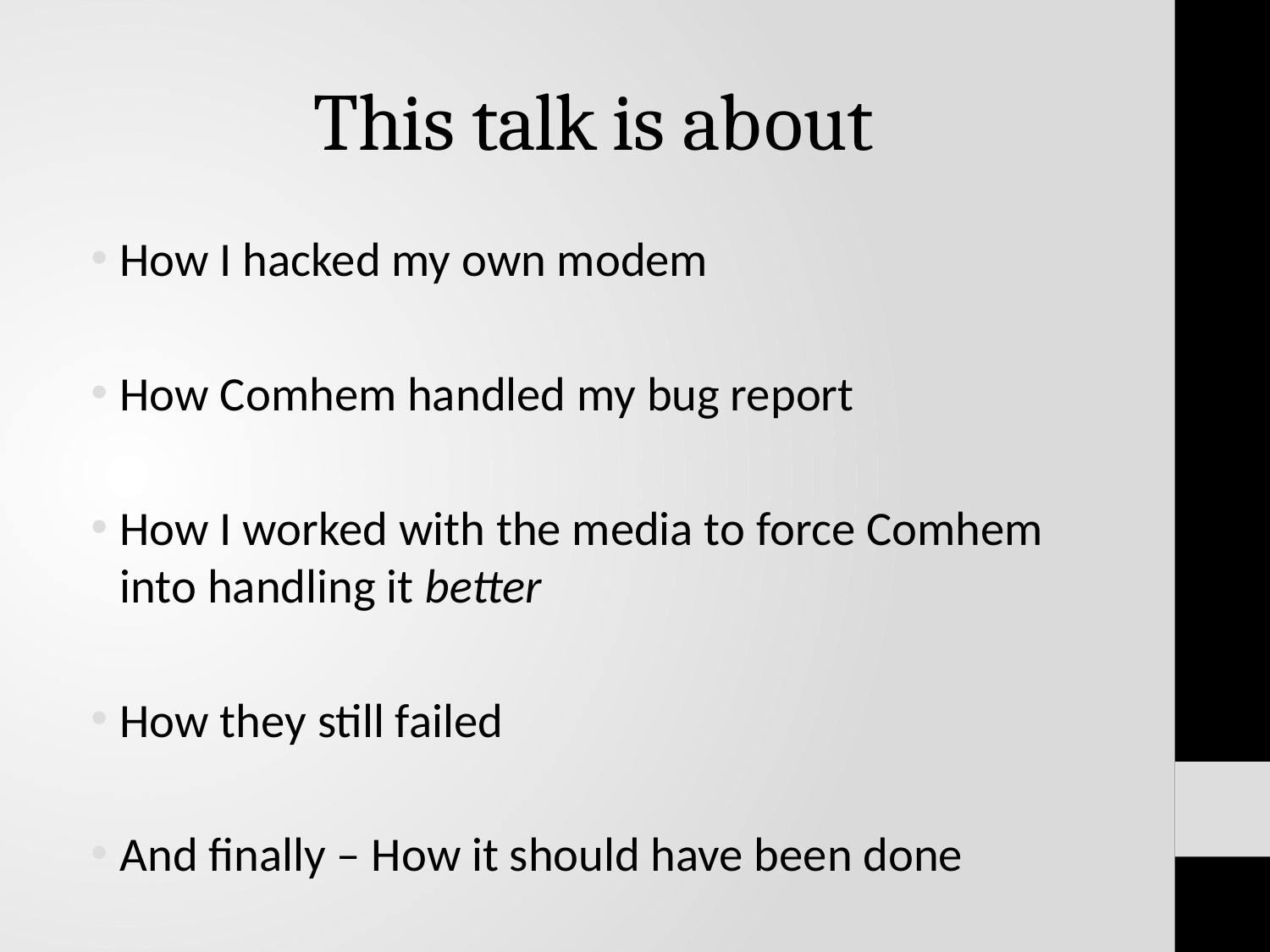

# This talk is about
How I hacked my own modem

How Comhem handled my bug report

How I worked with the media to force Comhem into handling it better

How they still failed

And finally – How it should have been done